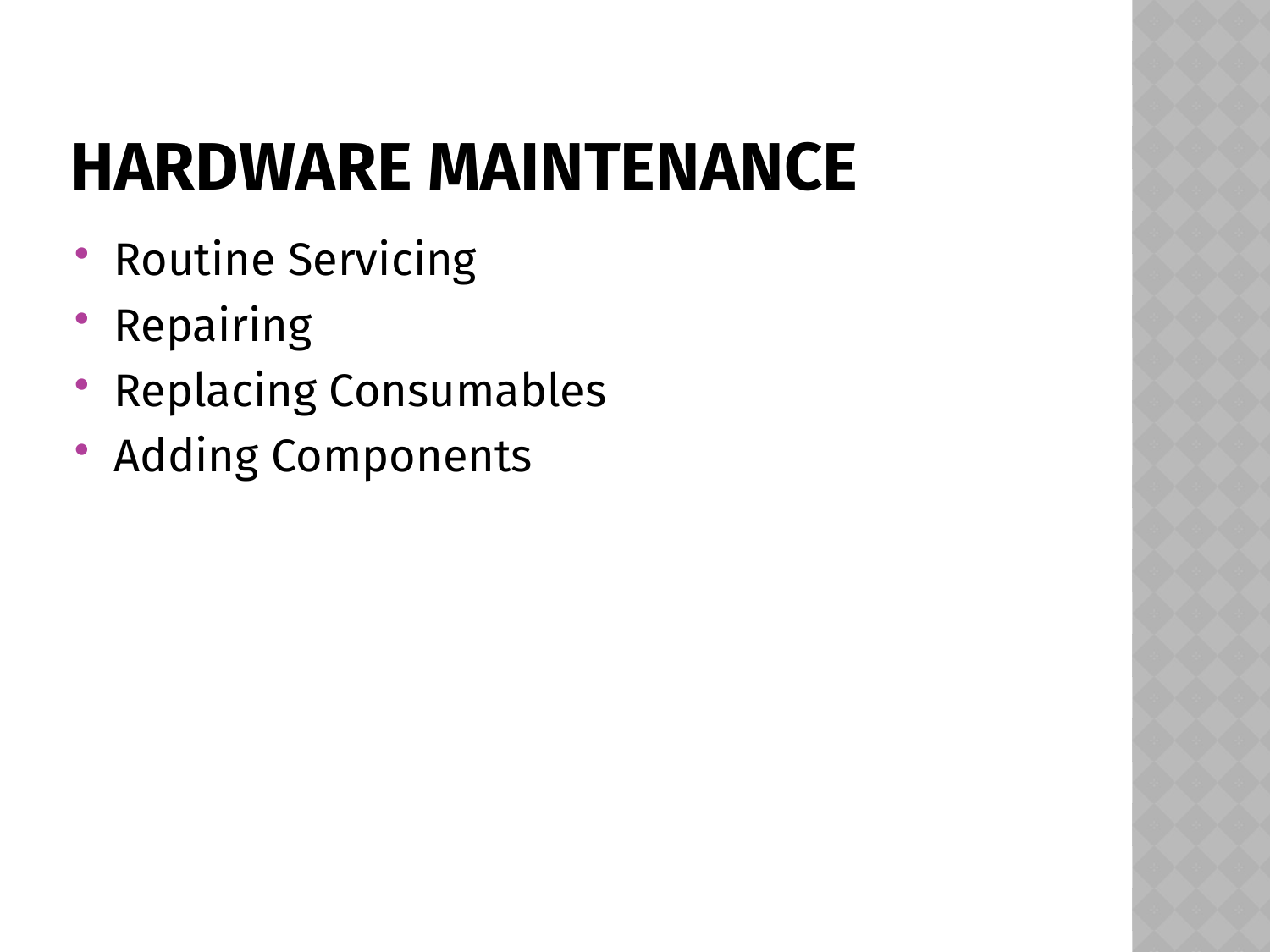

# Hardware Maintenance
Routine Servicing
Repairing
Replacing Consumables
Adding Components